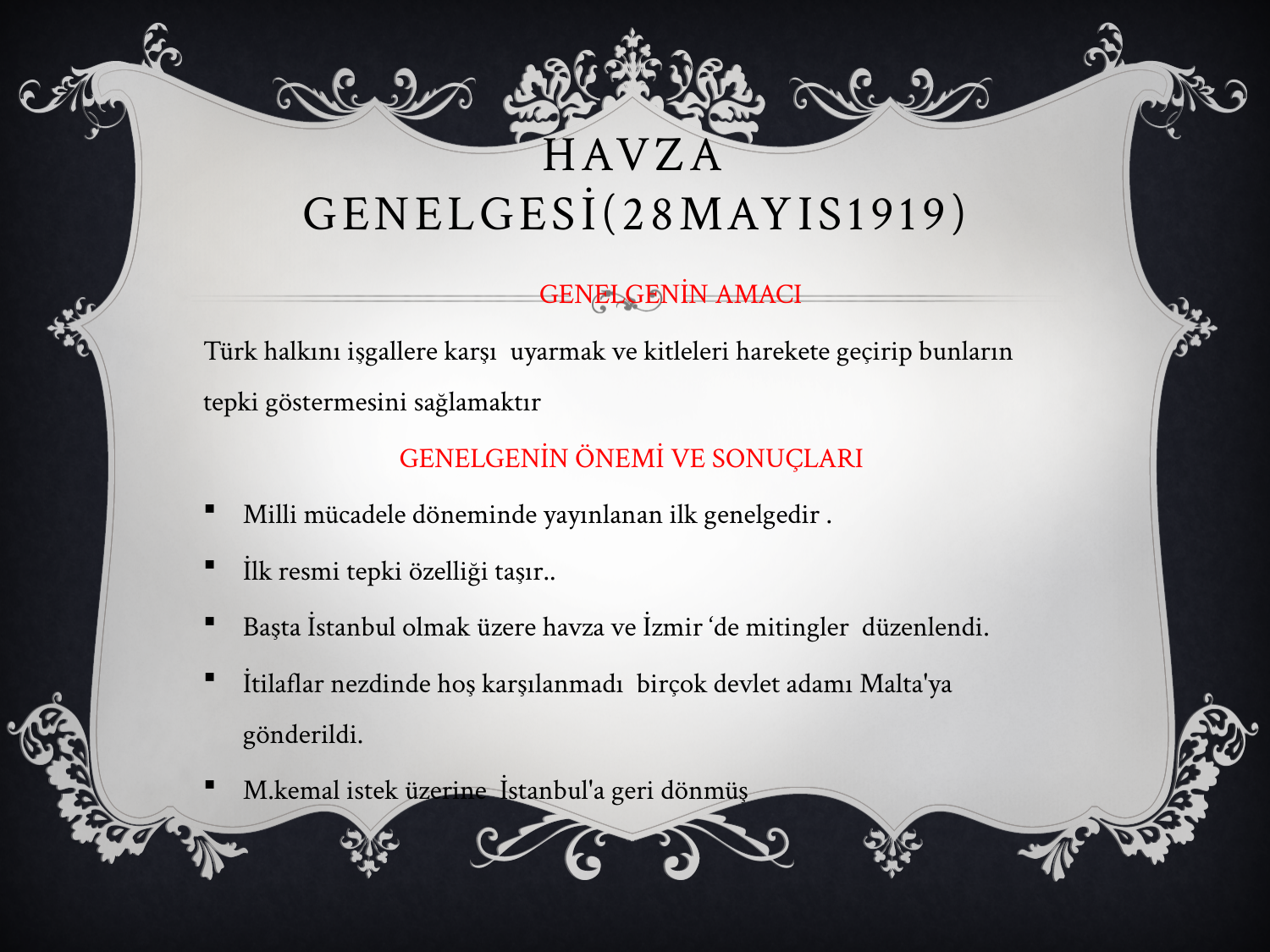

# Havza genelgesi(28mayıs1919)
          GENELGENİN AMACI
Türk halkını işgallere karşı  uyarmak ve kitleleri harekete geçirip bunların tepki göstermesini sağlamaktır
GENELGENİN ÖNEMİ VE SONUÇLARI
Milli mücadele döneminde yayınlanan ilk genelgedir .
İlk resmi tepki özelliği taşır..
Başta İstanbul olmak üzere havza ve İzmir ‘de mitingler  düzenlendi.
İtilaflar nezdinde hoş karşılanmadı  birçok devlet adamı Malta'ya gönderildi.
M.kemal istek üzerine  İstanbul'a geri dönmüş